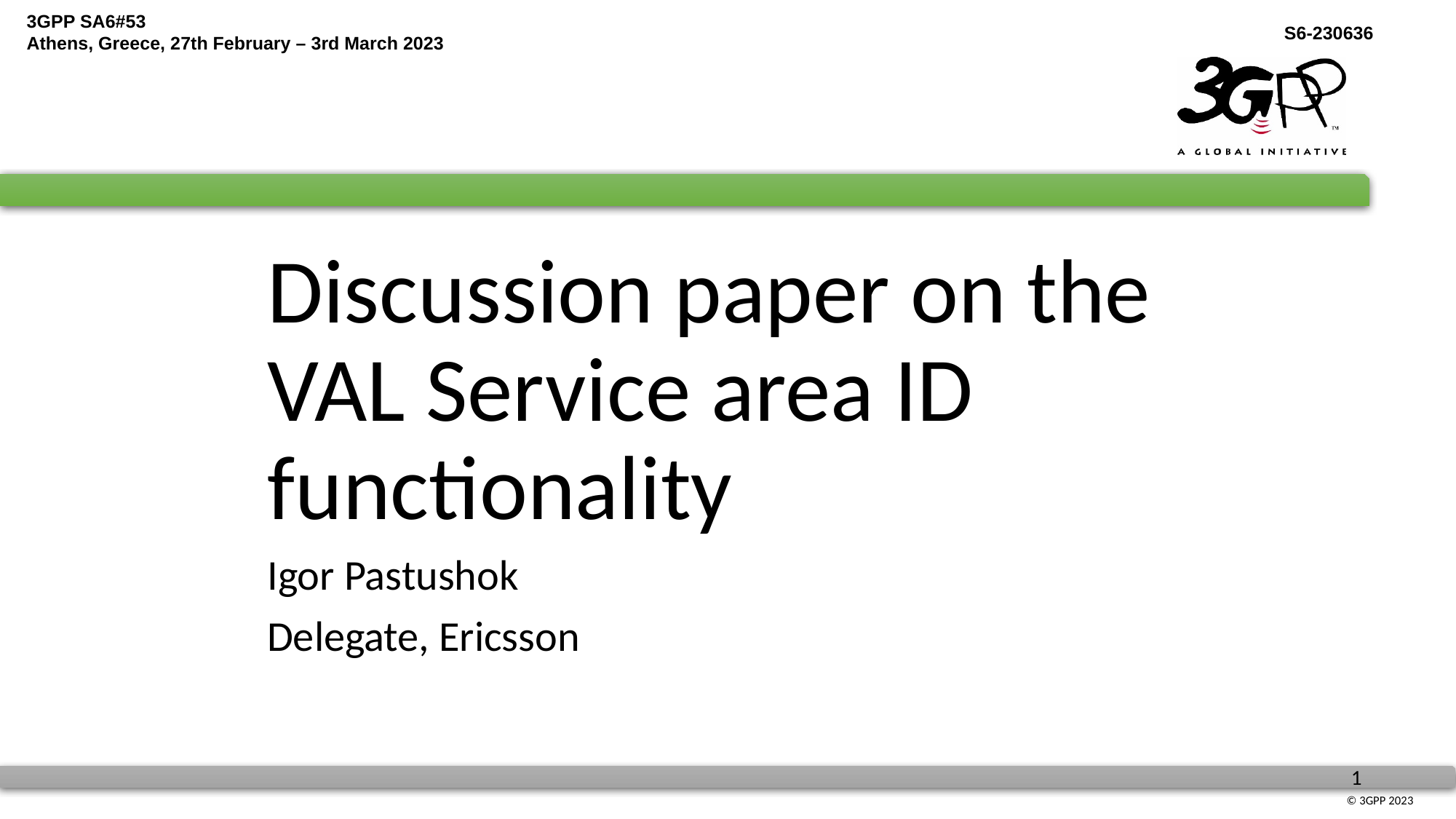

# Discussion paper on the VAL Service area ID functionality
Igor Pastushok
Delegate, Ericsson